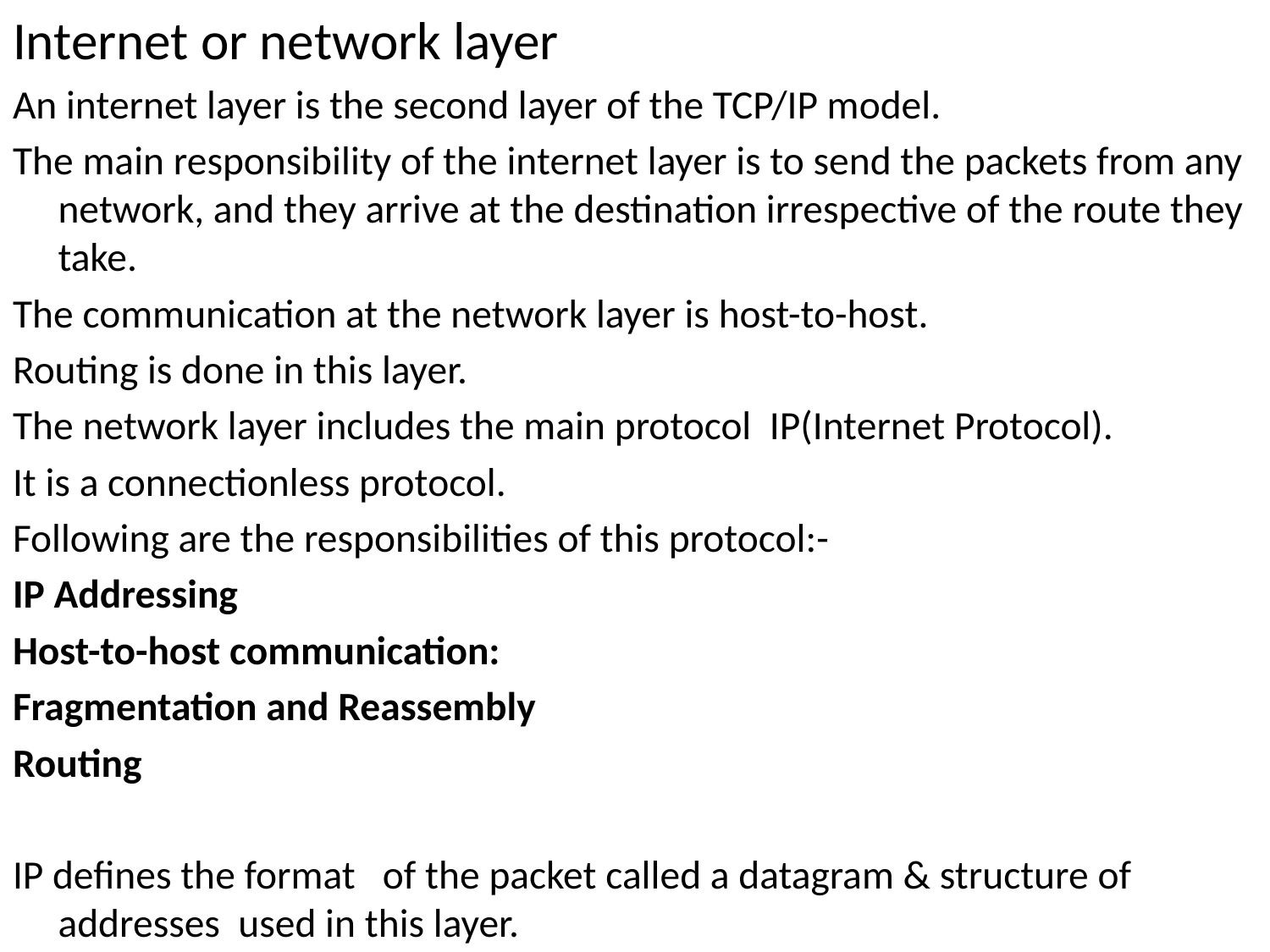

Internet or network layer
An internet layer is the second layer of the TCP/IP model.
The main responsibility of the internet layer is to send the packets from any network, and they arrive at the destination irrespective of the route they take.
The communication at the network layer is host-to-host.
Routing is done in this layer.
The network layer includes the main protocol  IP(Internet Protocol).
It is a connectionless protocol.
Following are the responsibilities of this protocol:-
IP Addressing
Host-to-host communication:
Fragmentation and Reassembly
Routing

IP defines the format   of the packet called a datagram & structure of addresses  used in this layer.
#